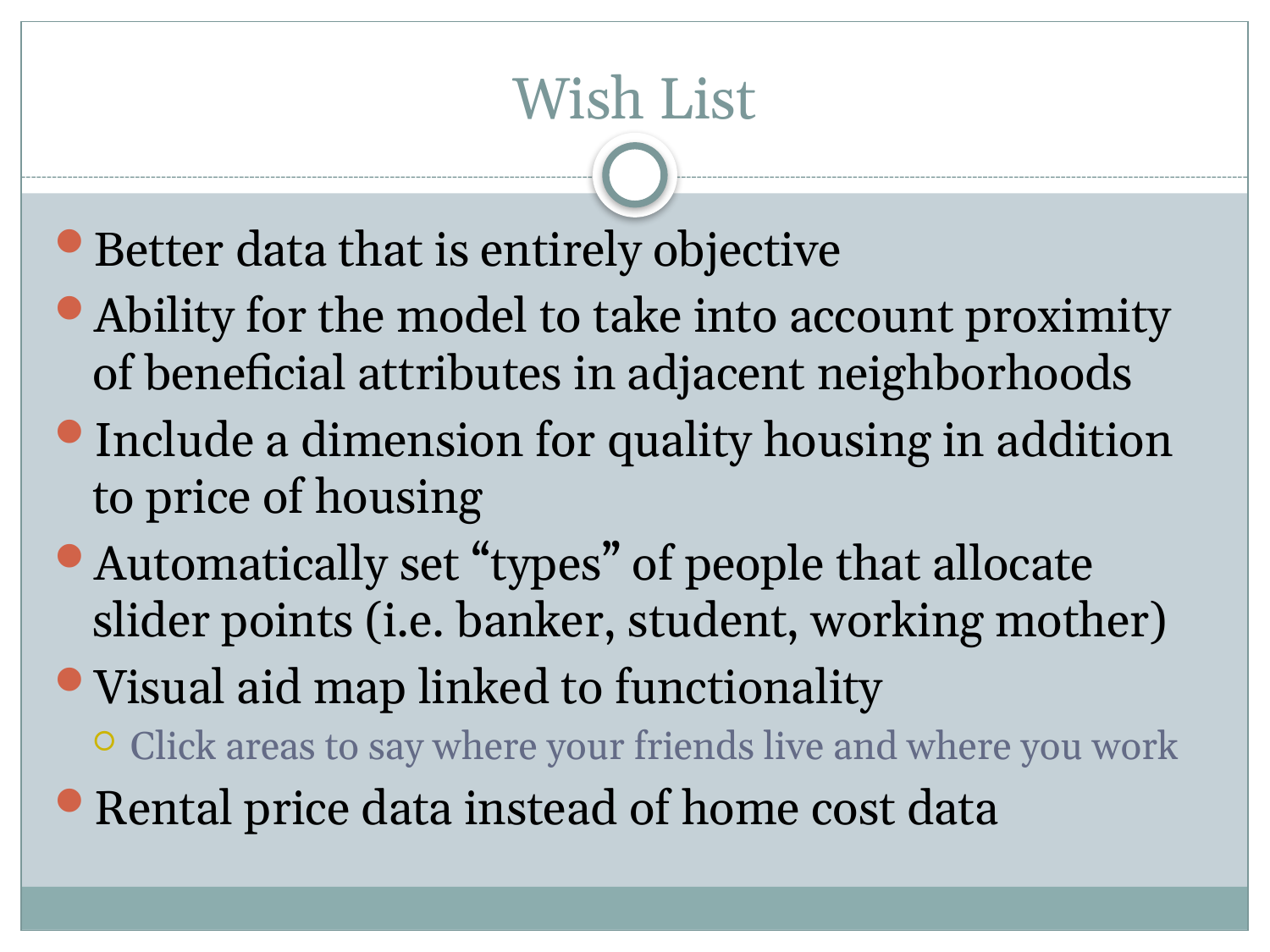

# Wish List
Better data that is entirely objective
Ability for the model to take into account proximity of beneficial attributes in adjacent neighborhoods
Include a dimension for quality housing in addition to price of housing
Automatically set “types” of people that allocate slider points (i.e. banker, student, working mother)
Visual aid map linked to functionality
Click areas to say where your friends live and where you work
Rental price data instead of home cost data